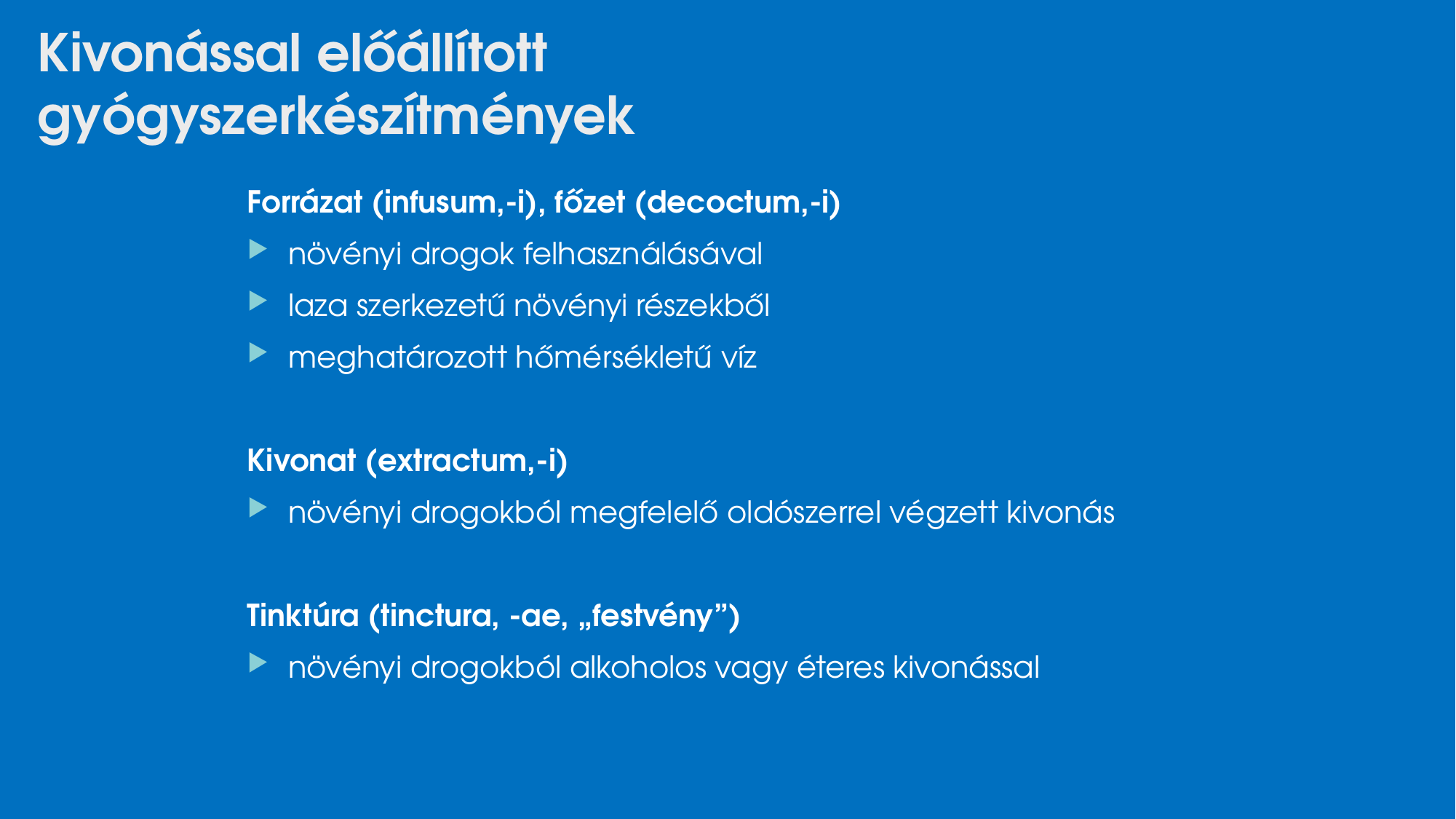

# Kivonással előállított gyógyszerkészítmények
Forrázat (infusum,-i), főzet (decoctum,-i)
növényi drogok felhasználásával
laza szerkezetű növényi részekből
meghatározott hőmérsékletű víz

Kivonat (extractum,-i)
növényi drogokból megfelelő oldószerrel végzett kivonás

Tinktúra (tinctura, -ae, „festvény”)
növényi drogokból alkoholos vagy éteres kivonással